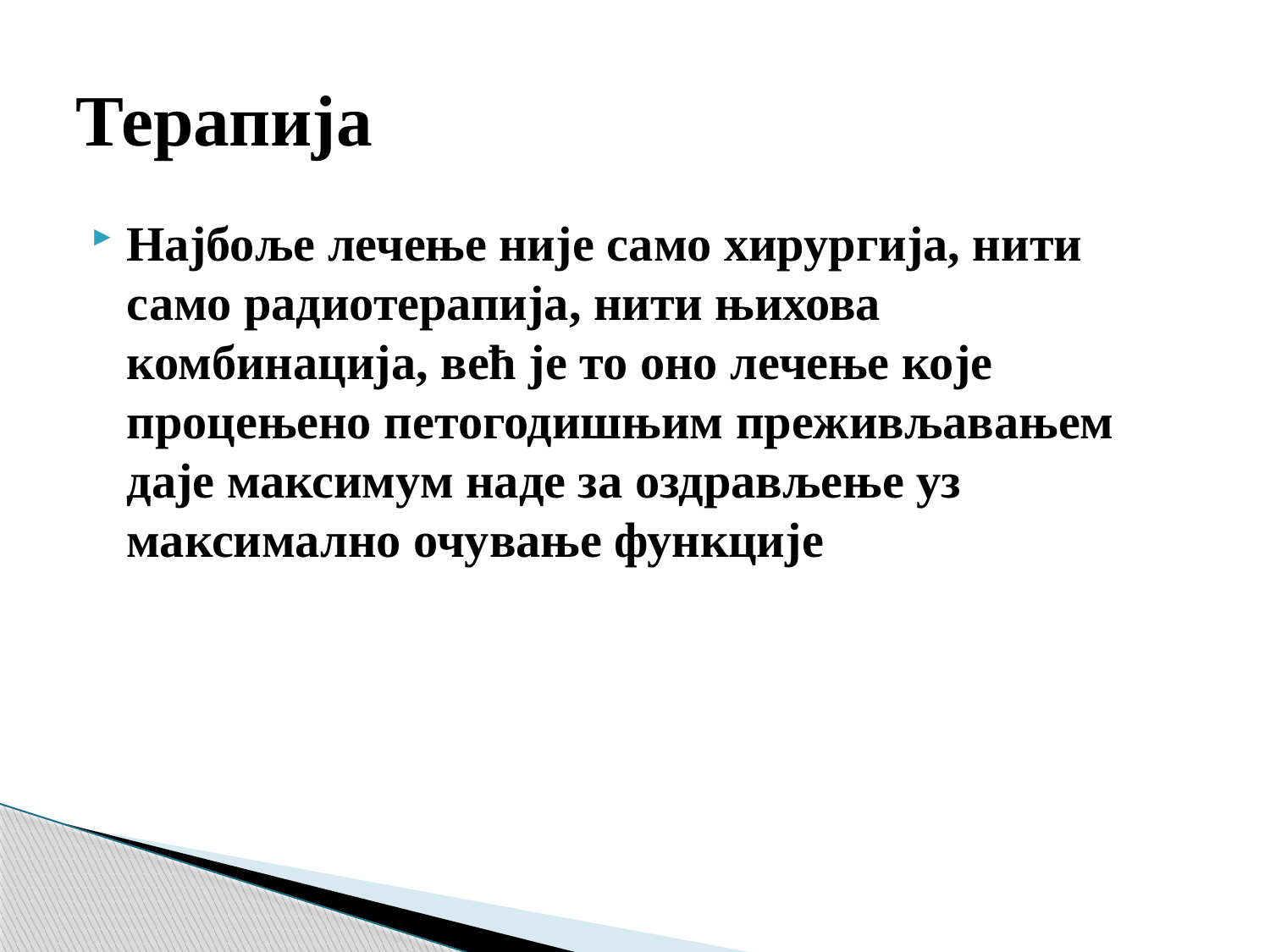

# Терапија
Најбоље лечење није само хирургија, нити само радиотерапија, нити њихова комбинација, већ је то оно лечење које процењено петогодишњим преживљавањем даје максимум наде за оздрављење уз максимално очување функције